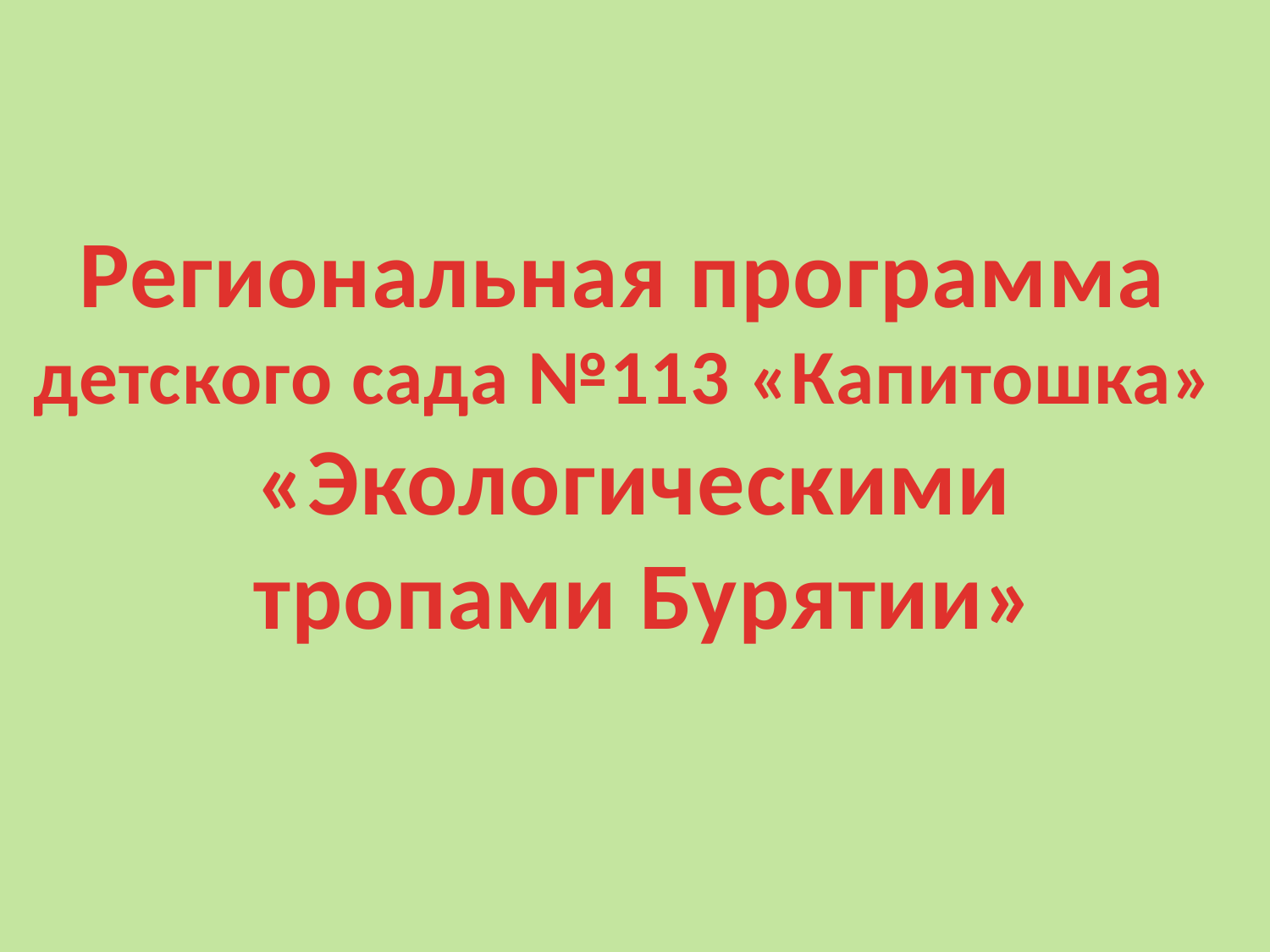

Региональная программа
детского сада №113 «Капитошка»
«Экологическими
 тропами Бурятии»